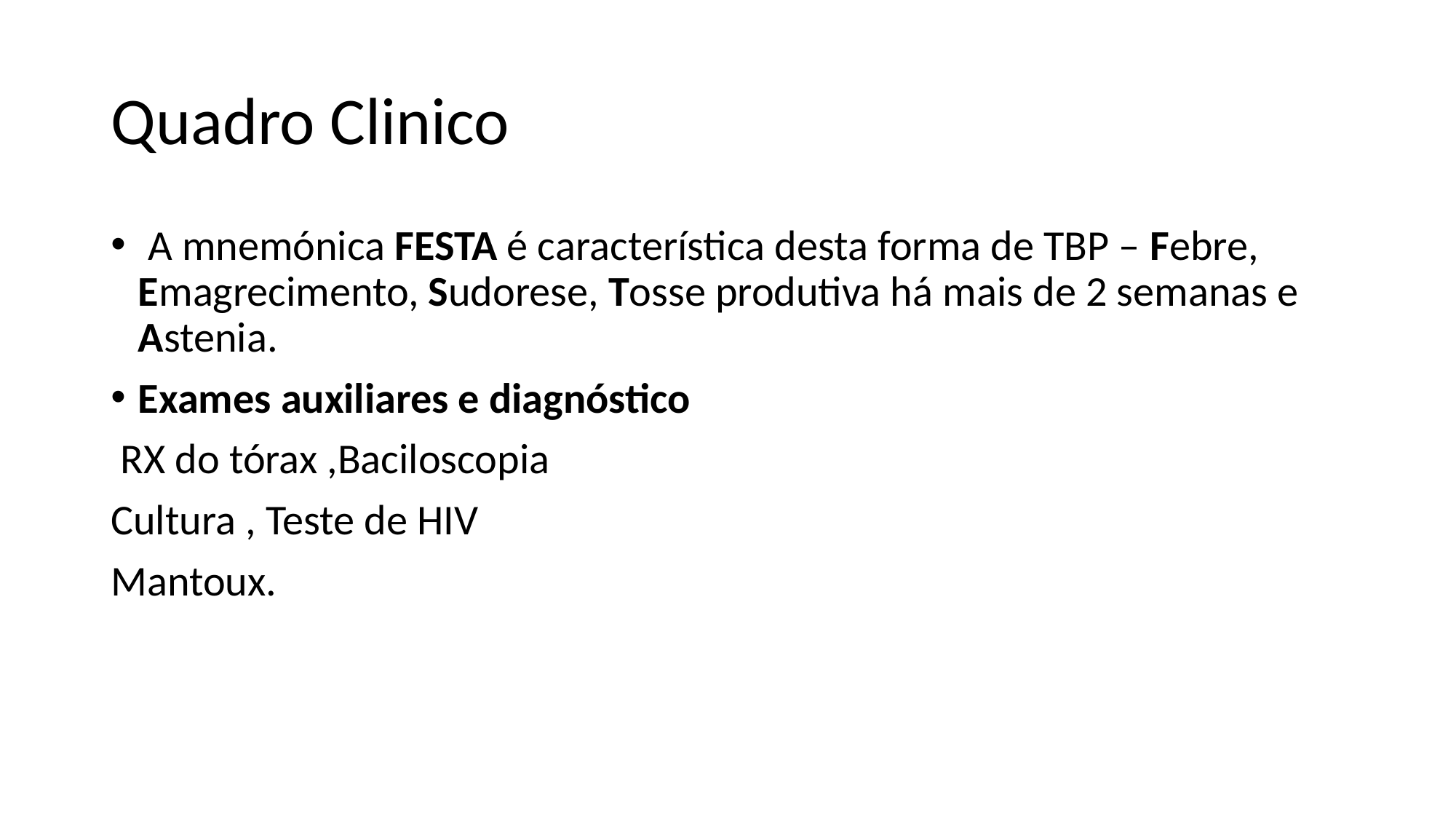

# Quadro Clinico
 A mnemónica FESTA é característica desta forma de TBP – Febre, Emagrecimento, Sudorese, Tosse produtiva há mais de 2 semanas e Astenia.
Exames auxiliares e diagnóstico
 RX do tórax ,Baciloscopia
Cultura , Teste de HIV
Mantoux.